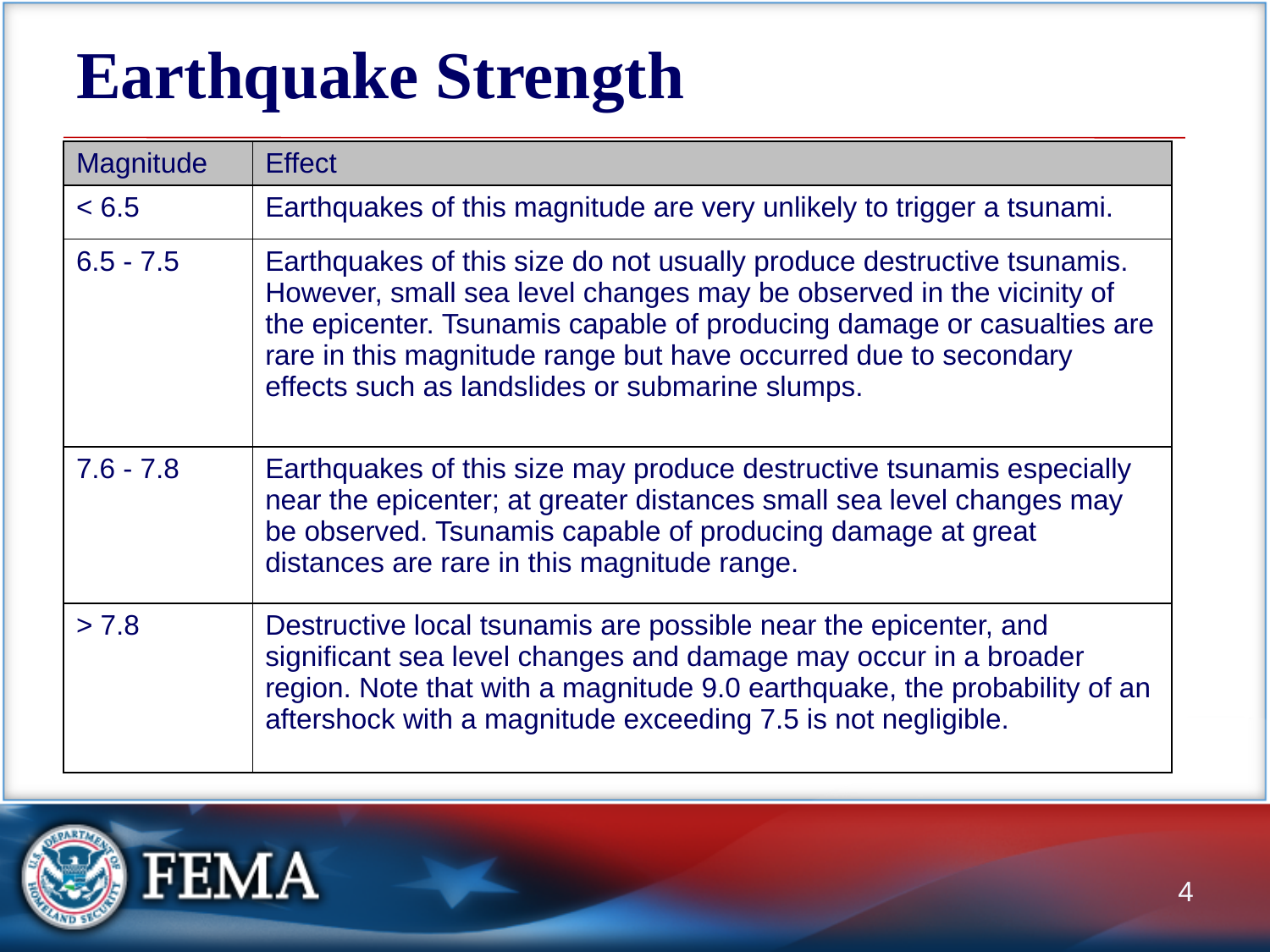

# Earthquake Strength
| Magnitude | Effect |
| --- | --- |
| < 6.5 | Earthquakes of this magnitude are very unlikely to trigger a tsunami. |
| 6.5 - 7.5 | Earthquakes of this size do not usually produce destructive tsunamis. However, small sea level changes may be observed in the vicinity of the epicenter. Tsunamis capable of producing damage or casualties are rare in this magnitude range but have occurred due to secondary effects such as landslides or submarine slumps. |
| 7.6 - 7.8 | Earthquakes of this size may produce destructive tsunamis especially near the epicenter; at greater distances small sea level changes may be observed. Tsunamis capable of producing damage at great distances are rare in this magnitude range. |
| > 7.8 | Destructive local tsunamis are possible near the epicenter, and significant sea level changes and damage may occur in a broader region. Note that with a magnitude 9.0 earthquake, the probability of an aftershock with a magnitude exceeding 7.5 is not negligible. |
4